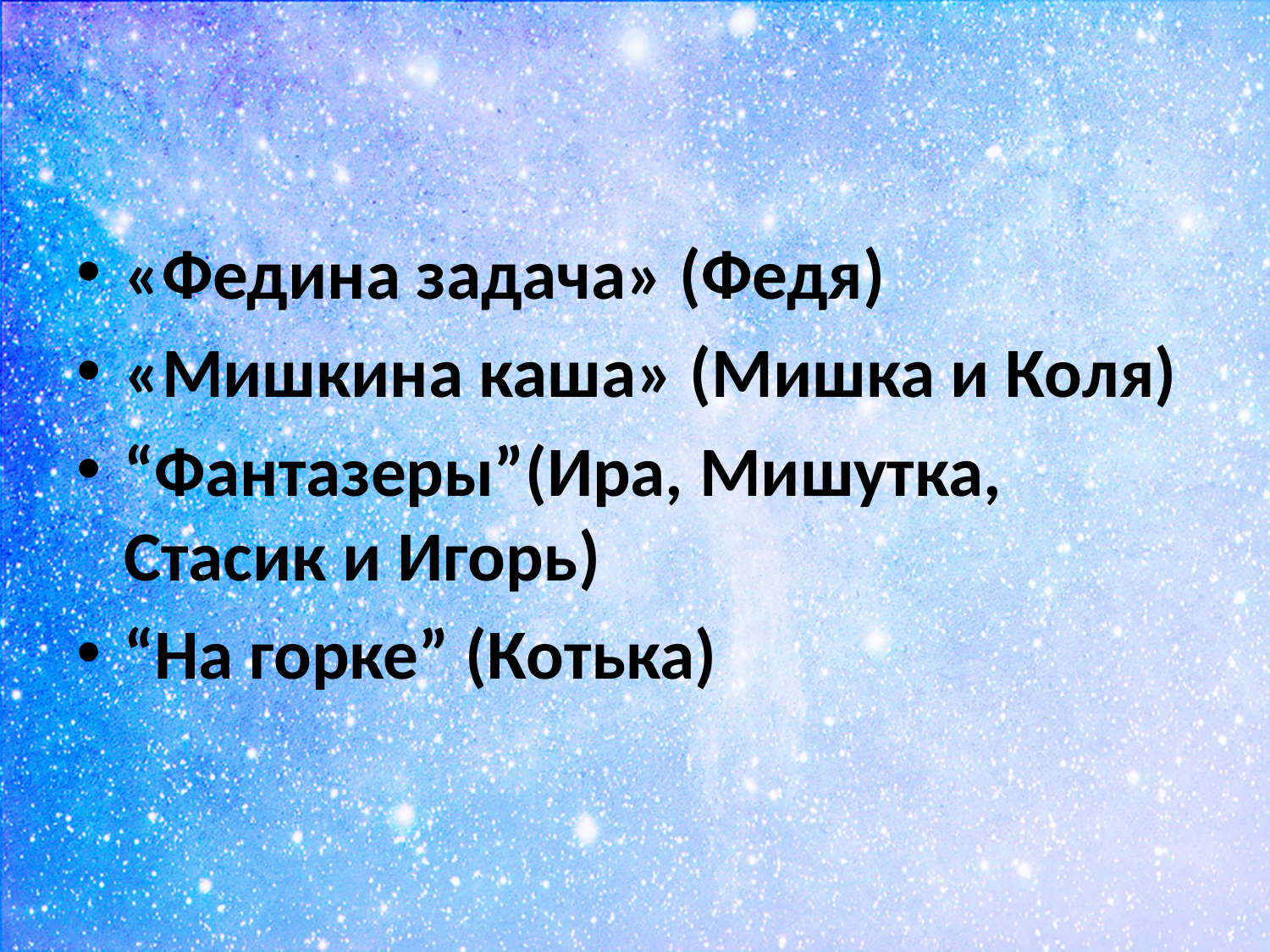

#
«Федина задача» (Федя)
«Мишкина каша» (Мишка и Коля)
“Фантазеры”(Ира, Мишутка, Стасик и Игорь)
“На горке” (Котька)